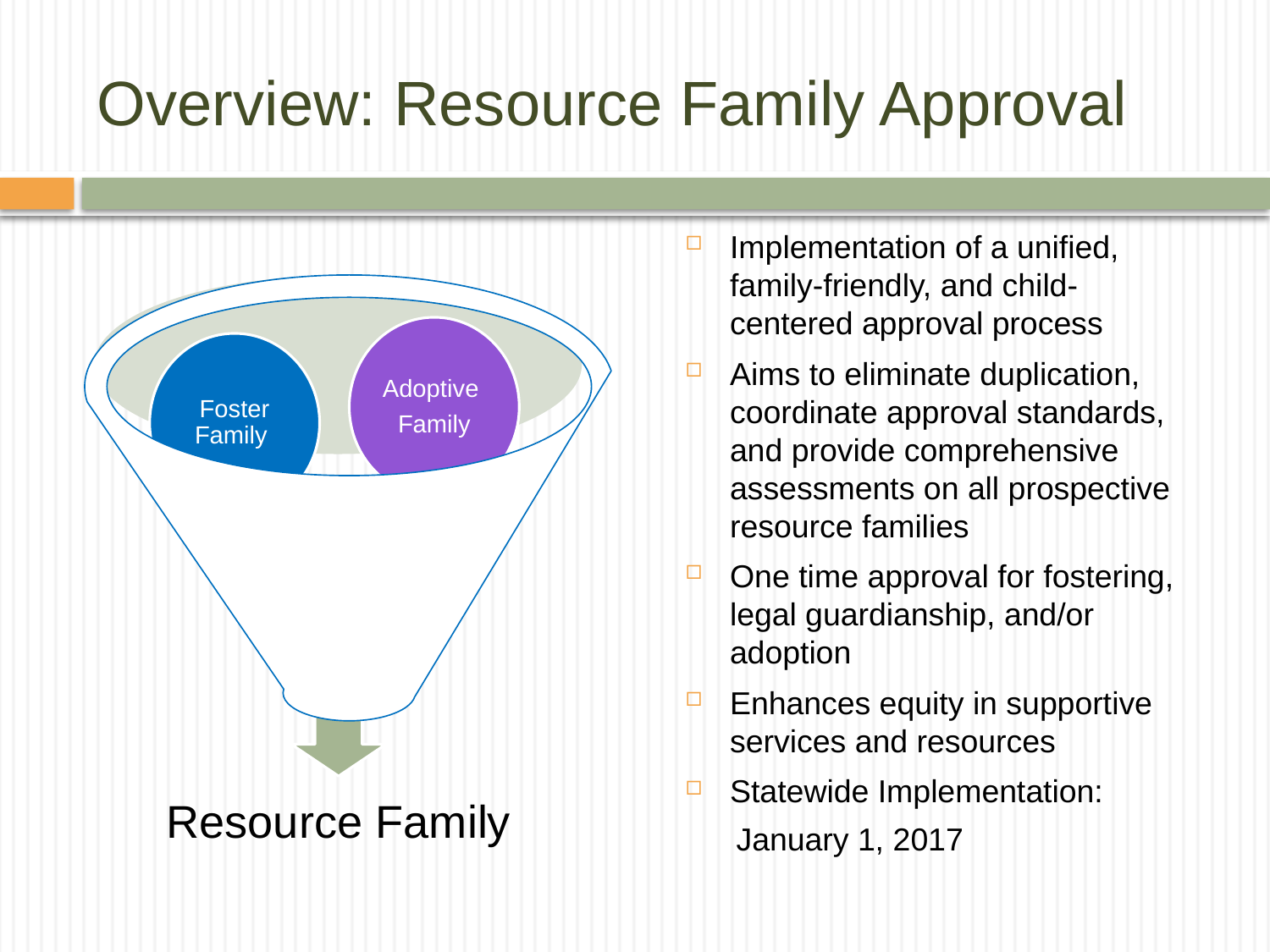

# Overview: Resource Family Approval

Implementation of a unified, family-friendly, and child-centered approval process
Aims to eliminate duplication, coordinate approval standards, and provide comprehensive assessments on all prospective resource families
One time approval for fostering, legal guardianship, and/or adoption
Enhances equity in supportive services and resources
Statewide Implementation:
January 1, 2017

Adoptive
Family
Foster Family
Relative /Non-Relative
Caregiver

Resource Family